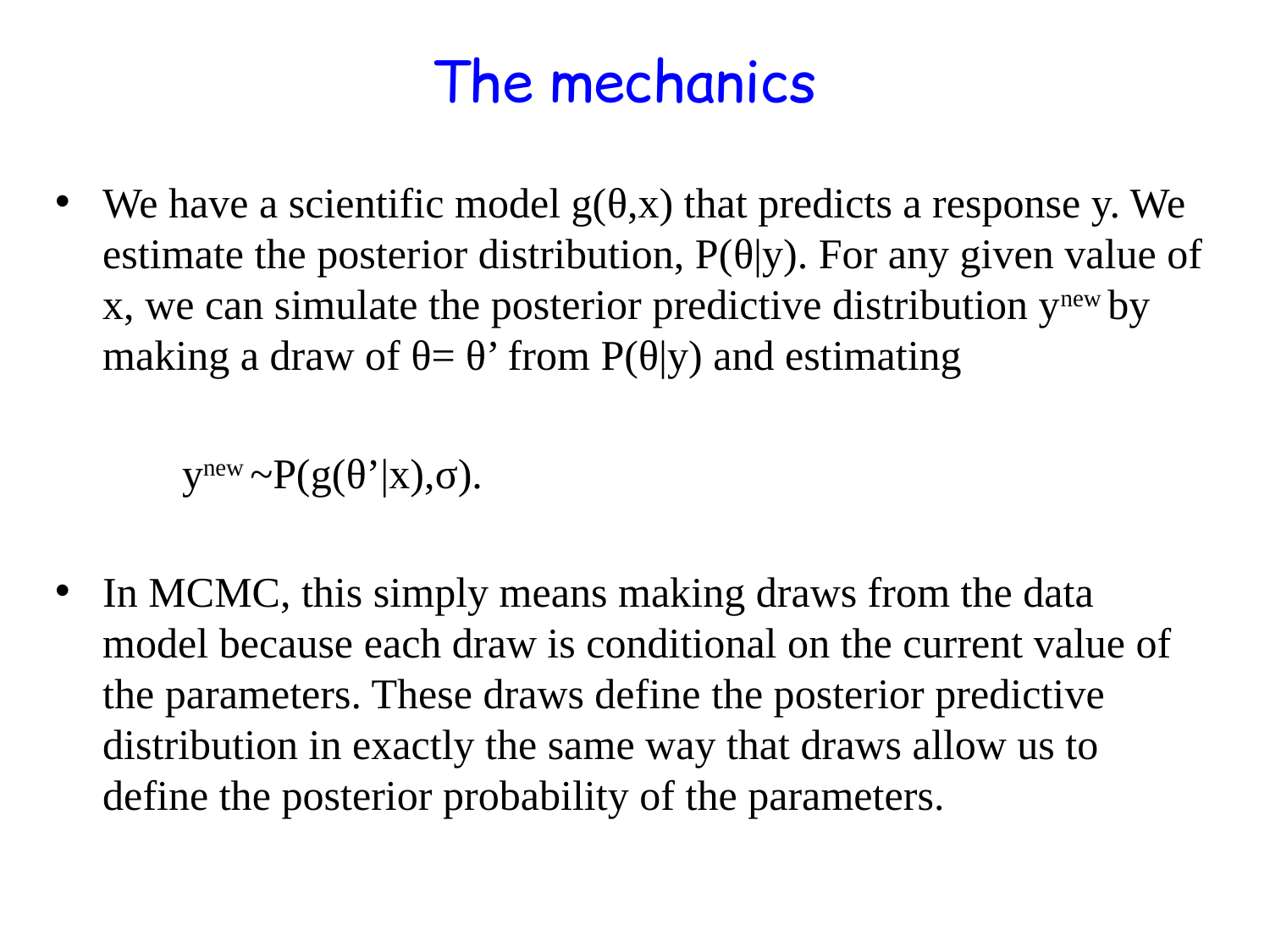

# The mechanics
We have a scientific model g(θ,x) that predicts a response y. We estimate the posterior distribution, P(θ|y). For any given value of x, we can simulate the posterior predictive distribution ynew by making a draw of θ= θ’ from P(θ|y) and estimating

	ynew ~P(g(θ’|x),σ).

In MCMC, this simply means making draws from the data model because each draw is conditional on the current value of the parameters. These draws define the posterior predictive distribution in exactly the same way that draws allow us to define the posterior probability of the parameters.